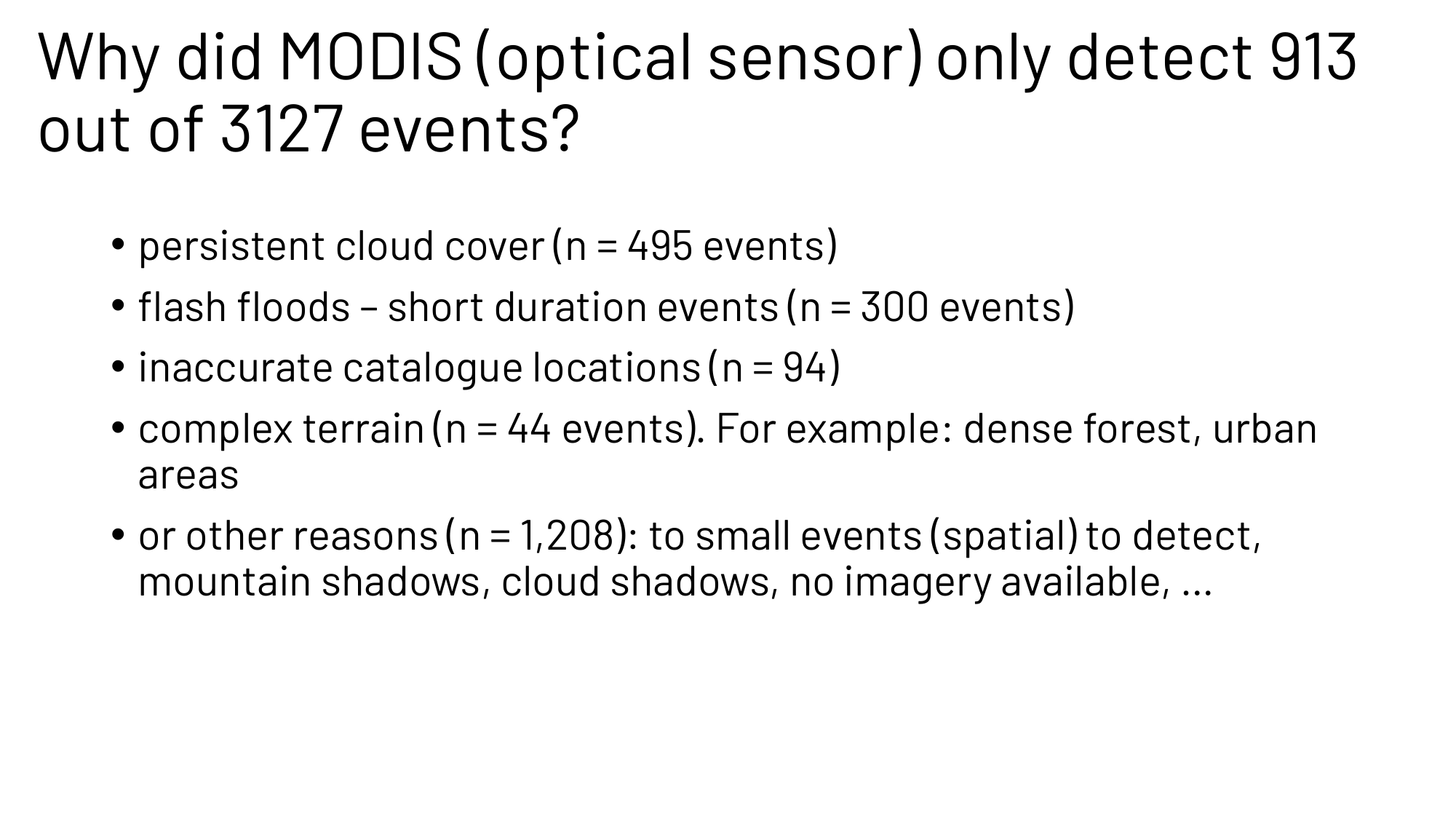

# Why did MODIS (optical sensor) only detect 913 out of 3127 events?
persistent cloud cover (n = 495 events)
flash floods – short duration events (n = 300 events)
inaccurate catalogue locations (n = 94)
complex terrain (n = 44 events). For example: dense forest, urban areas
or other reasons (n = 1,208): to small events (spatial) to detect, mountain shadows, cloud shadows, no imagery available, …